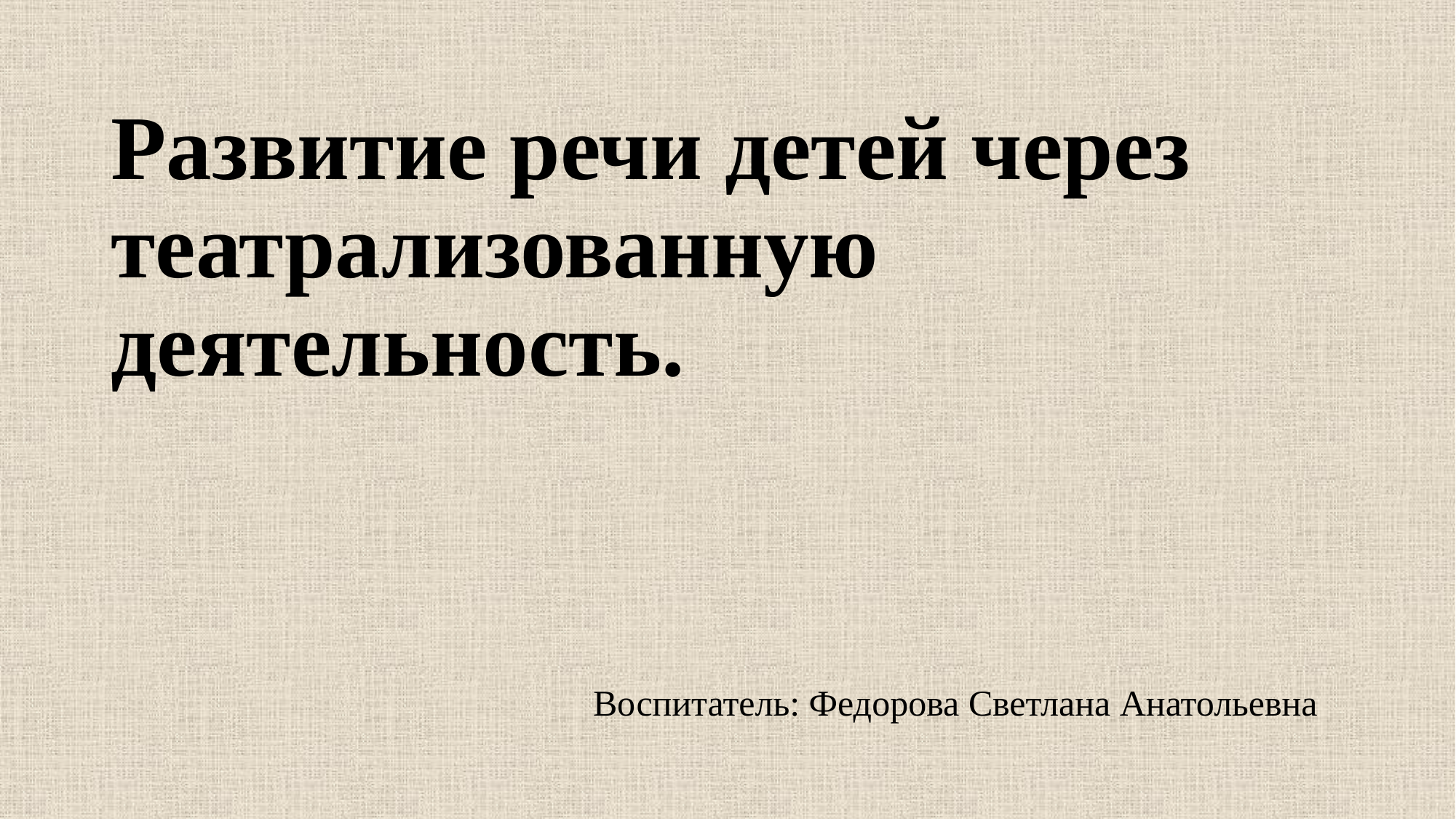

# Развитие речи детей через театрализованную деятельность.
Воспитатель: Федорова Светлана Анатольевна